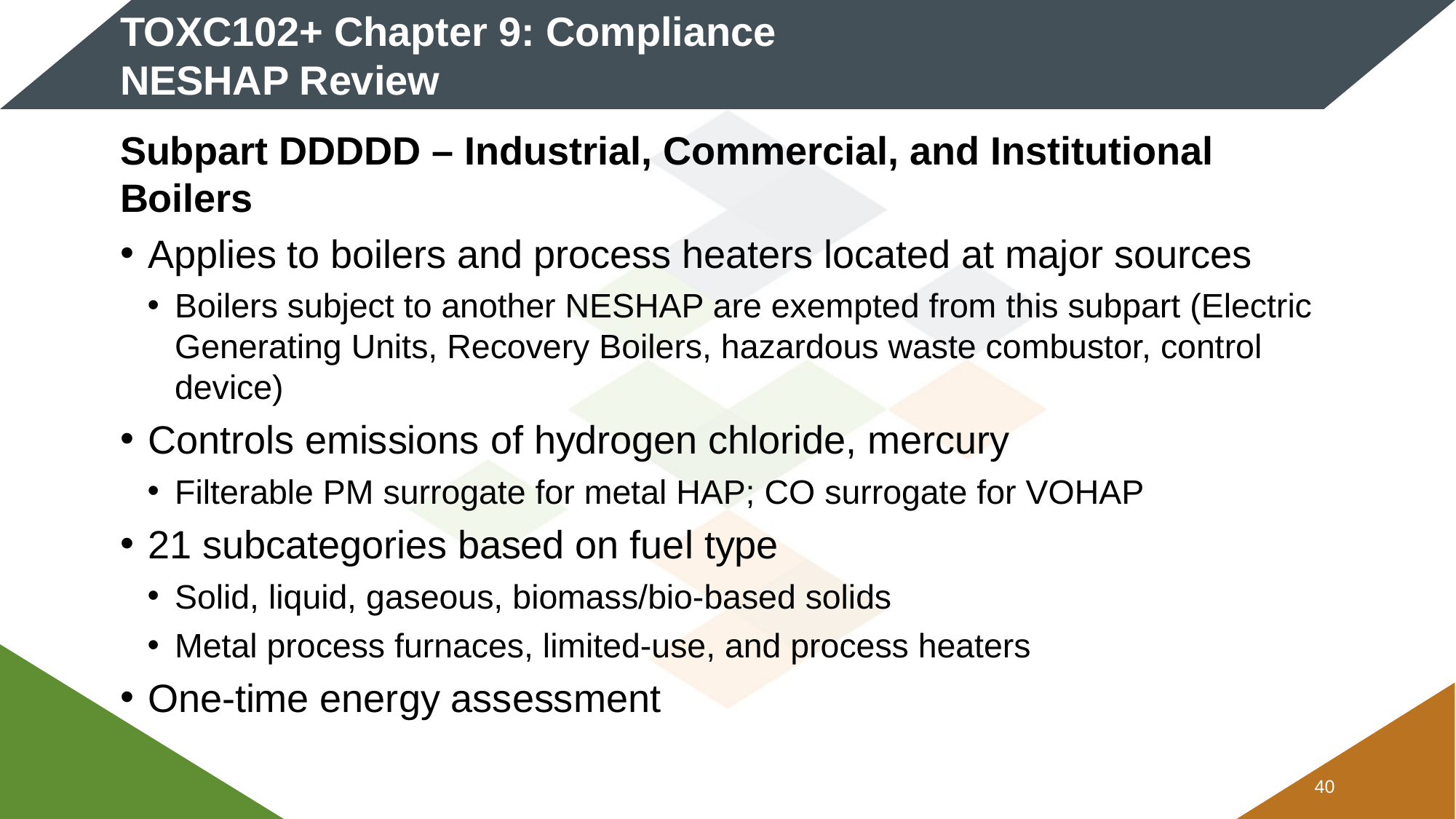

# TOXC102+ Chapter 9: Compliance NESHAP Review
Subpart DDDDD – Industrial, Commercial, and Institutional Boilers
Applies to boilers and process heaters located at major sources
Boilers subject to another NESHAP are exempted from this subpart (Electric Generating Units, Recovery Boilers, hazardous waste combustor, control device)
Controls emissions of hydrogen chloride, mercury
Filterable PM surrogate for metal HAP; CO surrogate for VOHAP
21 subcategories based on fuel type
Solid, liquid, gaseous, biomass/bio-based solids
Metal process furnaces, limited-use, and process heaters
One-time energy assessment
40